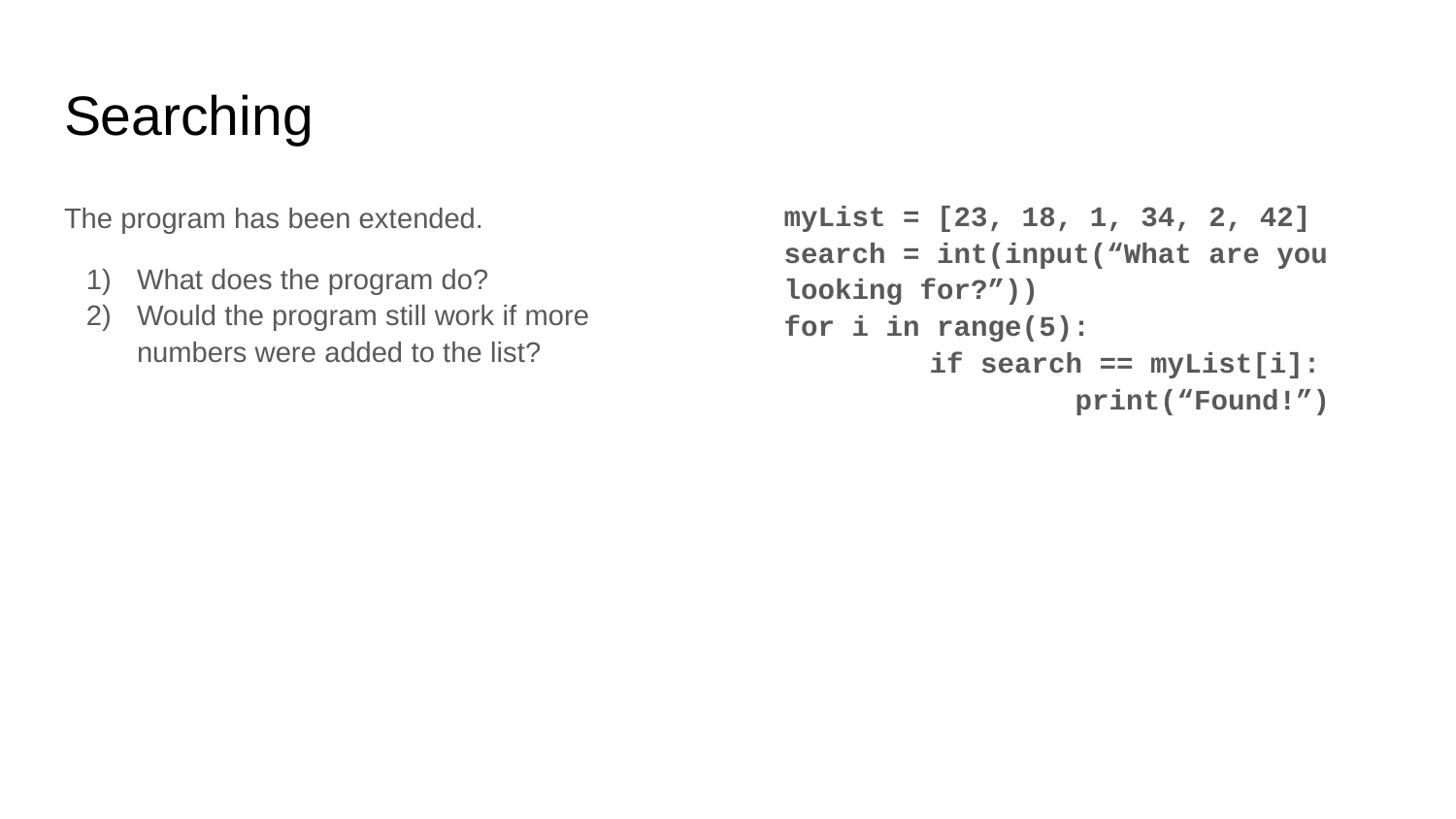

# Searching
The program has been extended.
What does the program do?
Would the program still work if more numbers were added to the list?
myList = [23, 18, 1, 34, 2, 42]
search = int(input(“What are you looking for?”))
for i in range(5):
	if search == myList[i]:
		print(“Found!”)